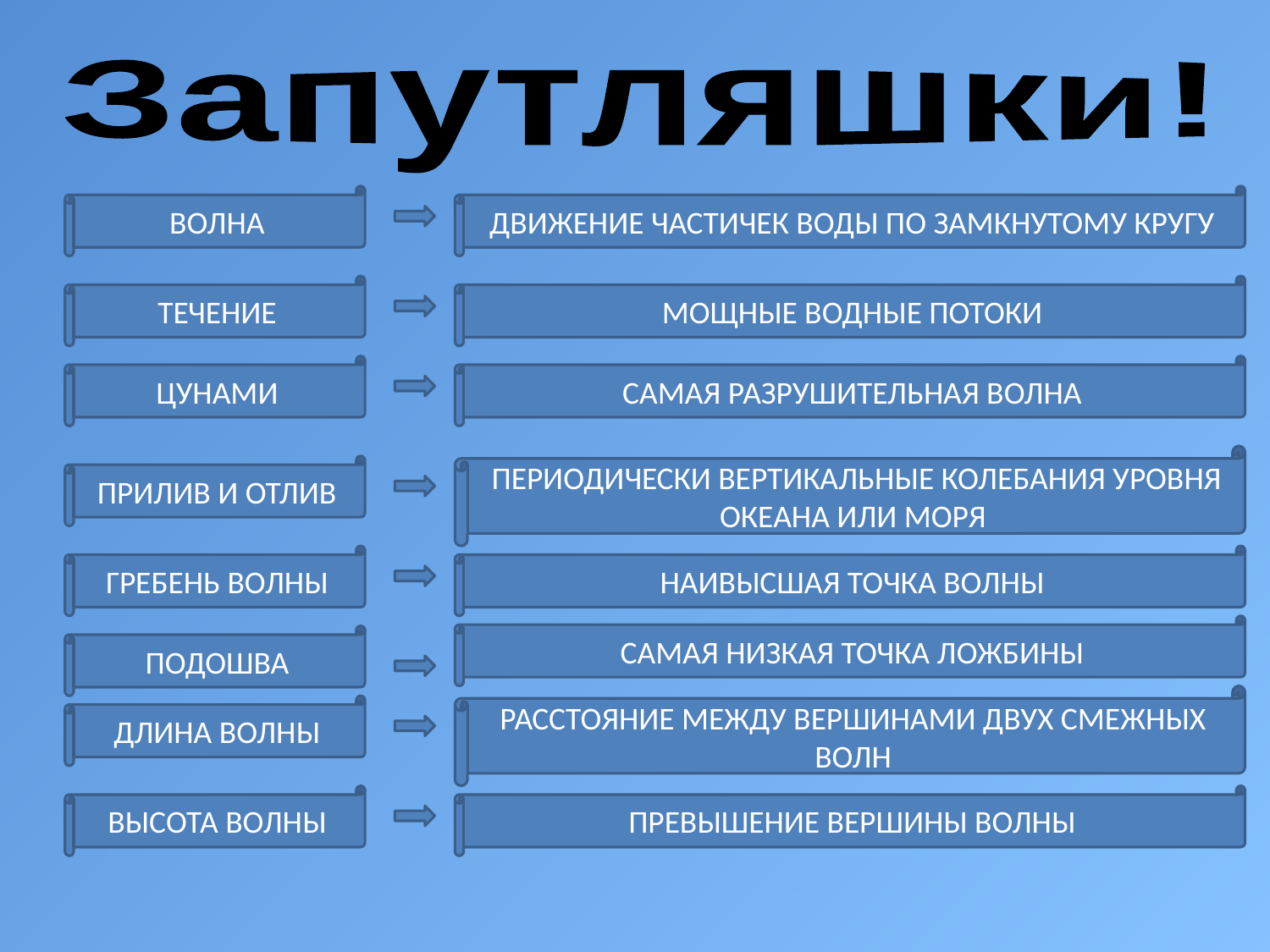

Запутляшки!
ВОЛНА
ДВИЖЕНИЕ ЧАСТИЧЕК ВОДЫ ПО ЗАМКНУТОМУ КРУГУ

ТЕЧЕНИЕ
МОЩНЫЕ ВОДНЫЕ ПОТОКИ

ЦУНАМИ
САМАЯ РАЗРУШИТЕЛЬНАЯ ВОЛНА

 ПЕРИОДИЧЕСКИ ВЕРТИКАЛЬНЫЕ КОЛЕБАНИЯ УРОВНЯ ОКЕАНА ИЛИ МОРЯ
ПРИЛИВ И ОТЛИВ

ГРЕБЕНЬ ВОЛНЫ
НАИВЫСШАЯ ТОЧКА ВОЛНЫ

САМАЯ НИЗКАЯ ТОЧКА ЛОЖБИНЫ
ПОДОШВА

РАССТОЯНИЕ МЕЖДУ ВЕРШИНАМИ ДВУХ СМЕЖНЫХ ВОЛН
ДЛИНА ВОЛНЫ

ВЫСОТА ВОЛНЫ
ПРЕВЫШЕНИЕ ВЕРШИНЫ ВОЛНЫ